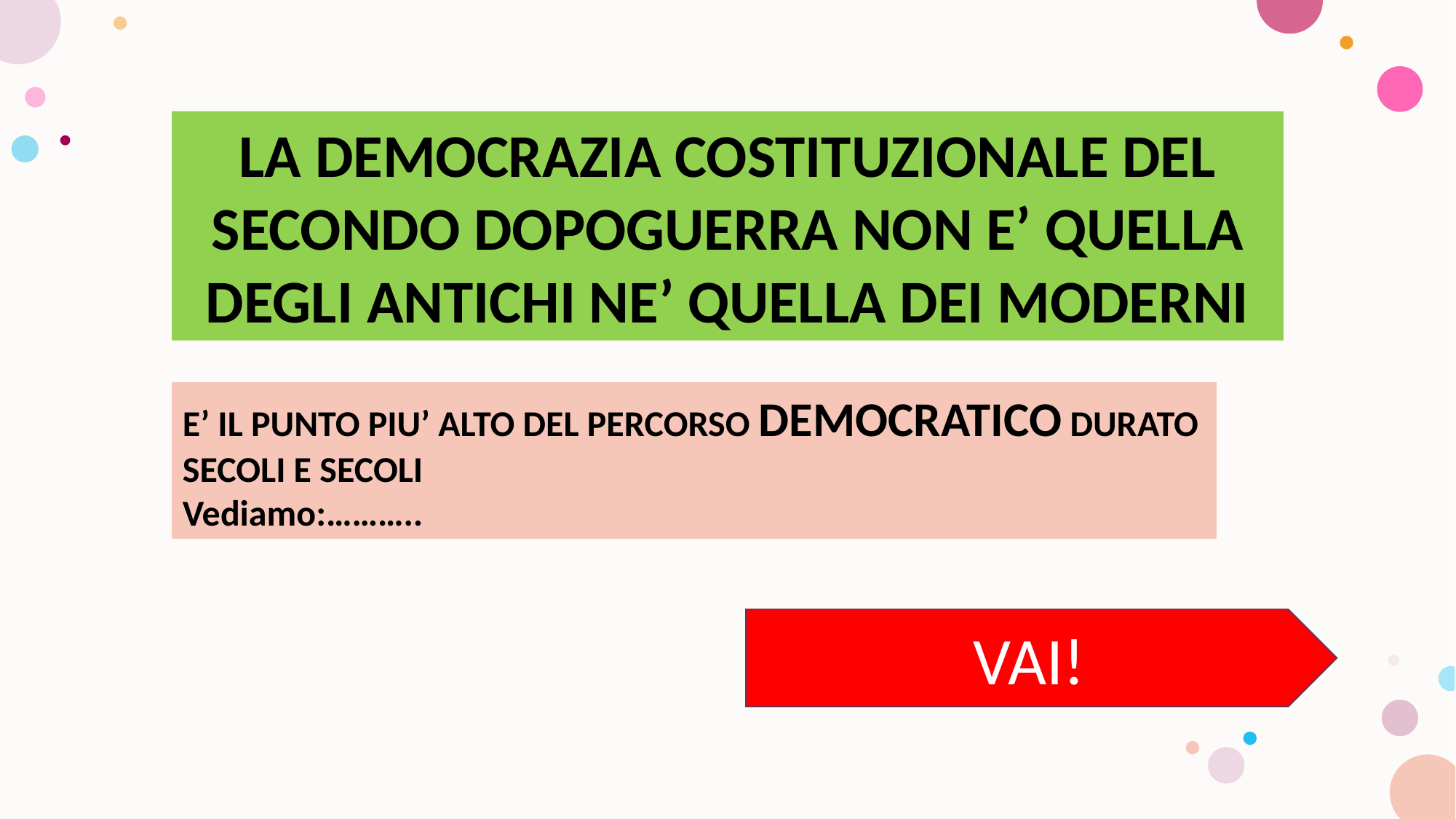

LA DEMOCRAZIA COSTITUZIONALE DEL SECONDO DOPOGUERRA NON E’ QUELLA DEGLI ANTICHI NE’ QUELLA DEI MODERNI
E’ IL PUNTO PIU’ ALTO DEL PERCORSO DEMOCRATICO DURATO SECOLI E SECOLI
Vediamo:………..
VAI!